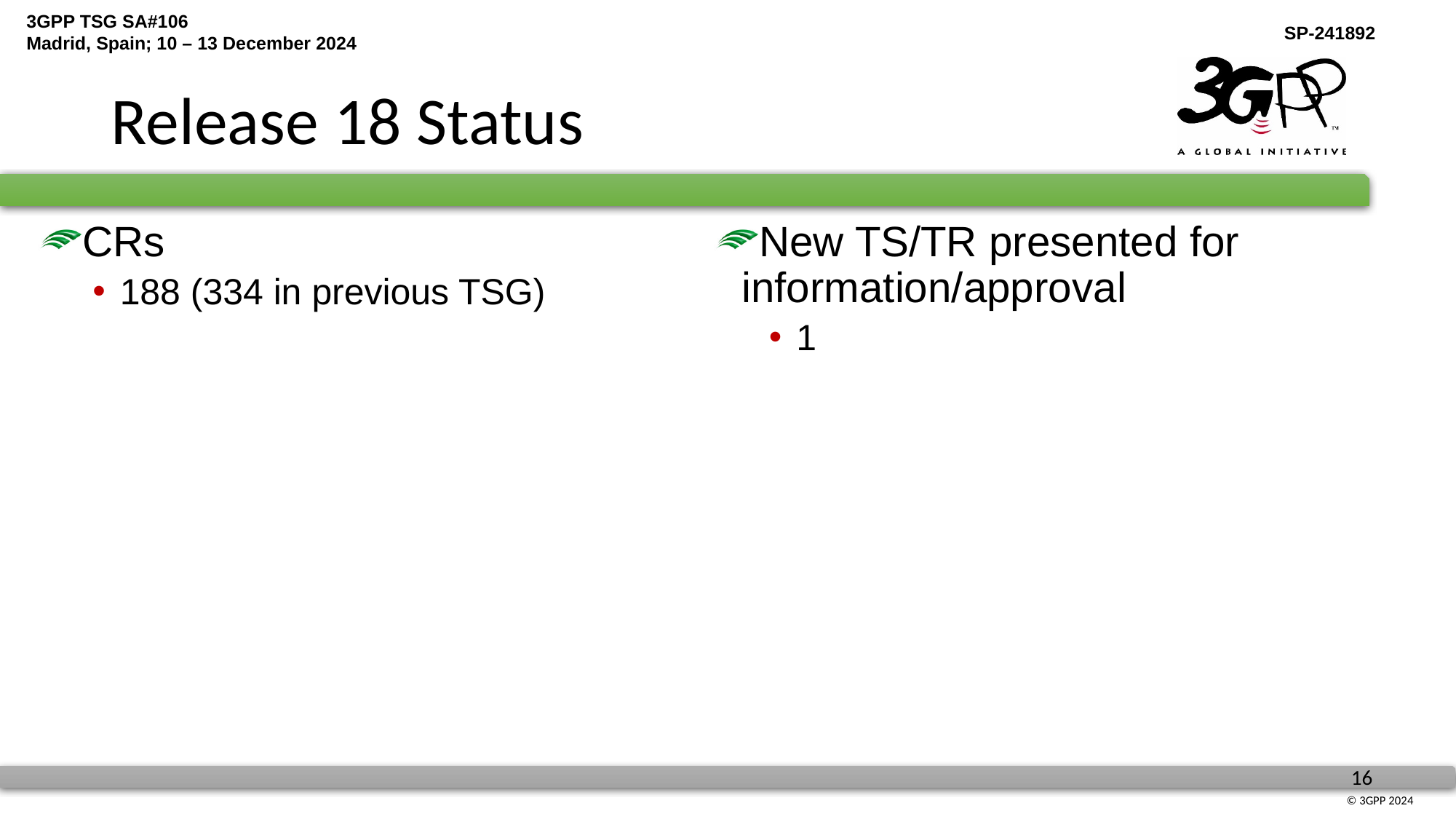

# Release 18 Status
New TS/TR presented for information/approval
1

CRs
188 (334 in previous TSG)